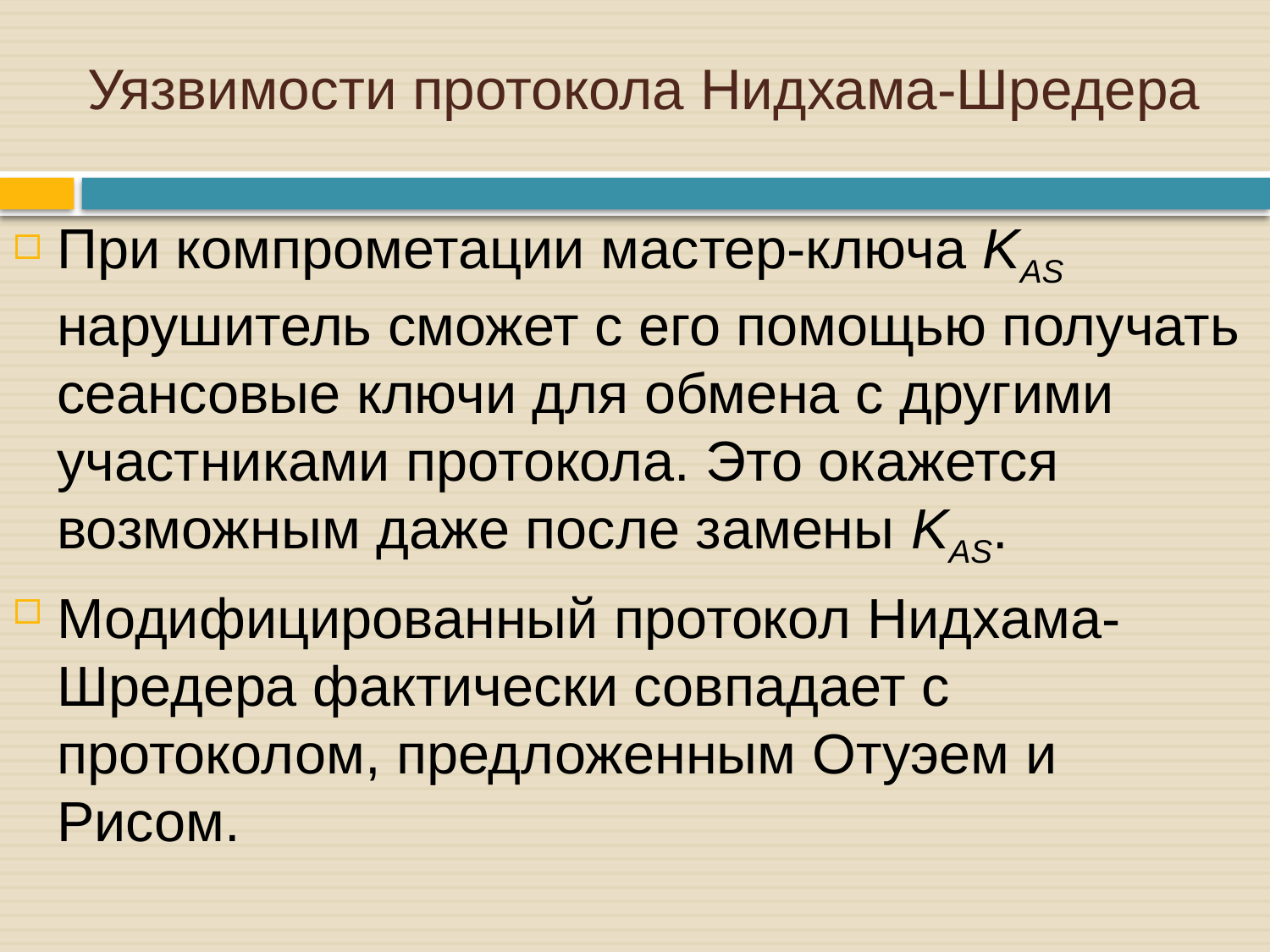

# Уязвимости протокола Нидхама-Шредера
При компрометации мастер-ключа KAS нарушитель сможет с его помощью получать сеансовые ключи для обмена с другими участниками протокола. Это окажется возможным даже после замены KAS.
Модифицированный протокол Нидхама-Шредера фактически совпадает с протоколом, предложенным Отуэем и Рисом.